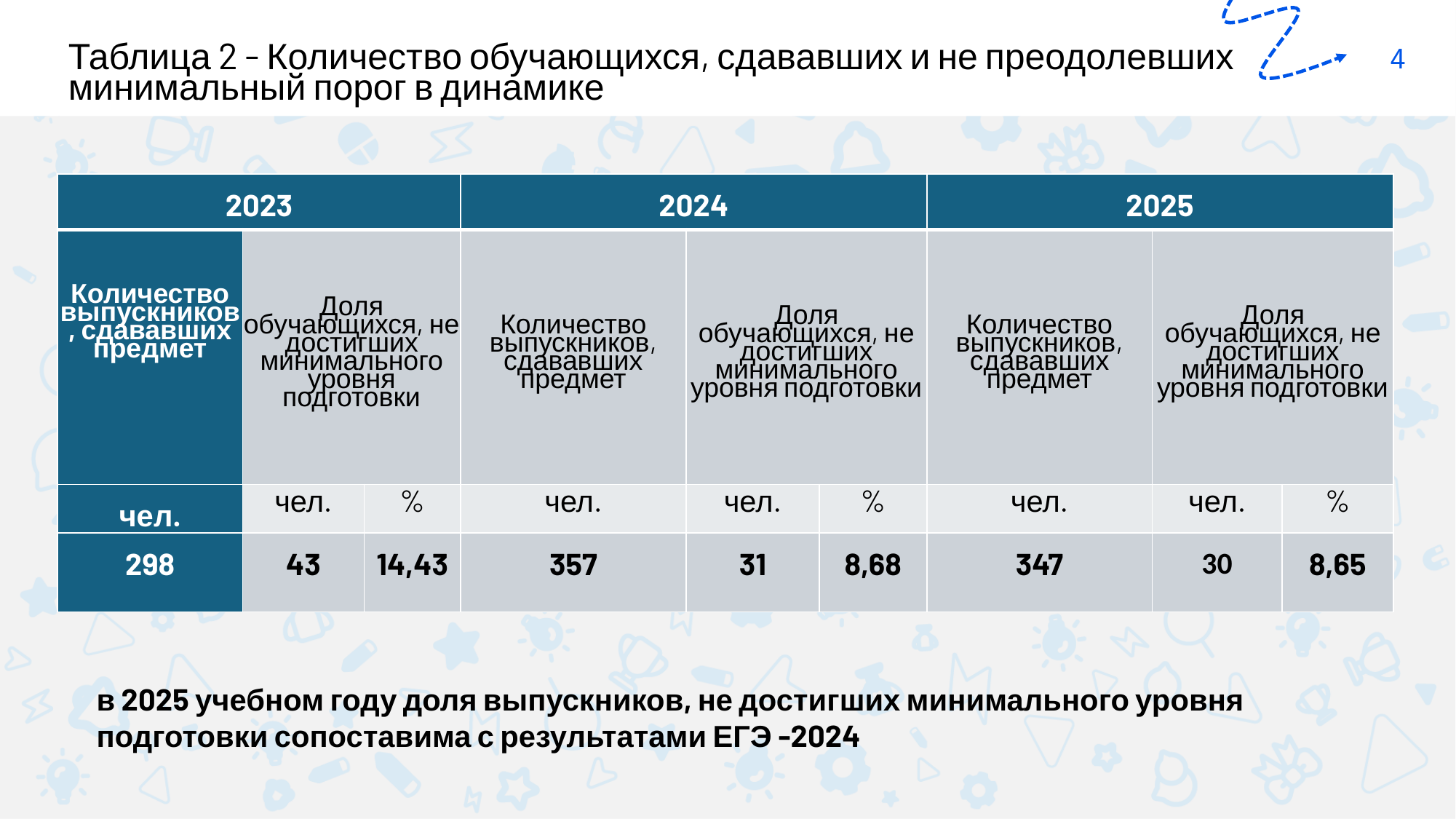

4
Таблица 2 - Количество обучающихся, сдававших и не преодолевших минимальный порог в динамике

| 2023 |  |  | 2024 |  |  | 2025 |  |  |
| --- | --- | --- | --- | --- | --- | --- | --- | --- |
| Количество выпускников, сдававших предмет | Доля обучающихся, не достигших минимального уровня подготовки |  | Количество выпускников, сдававших предмет | Доля обучающихся, не достигших минимального уровня подготовки |  | Количество выпускников, сдававших предмет | Доля обучающихся, не достигших минимального уровня подготовки |  |
| чел. | чел. | % | чел. | чел. | % | чел. | чел. | % |
| 298 | 43 | 14,43 | 357 | 31 | 8,68 | 347 | 30 | 8,65 |
в 2025 учебном году доля выпускников, не достигших минимального уровня подготовки сопоставима с результатами ЕГЭ -2024